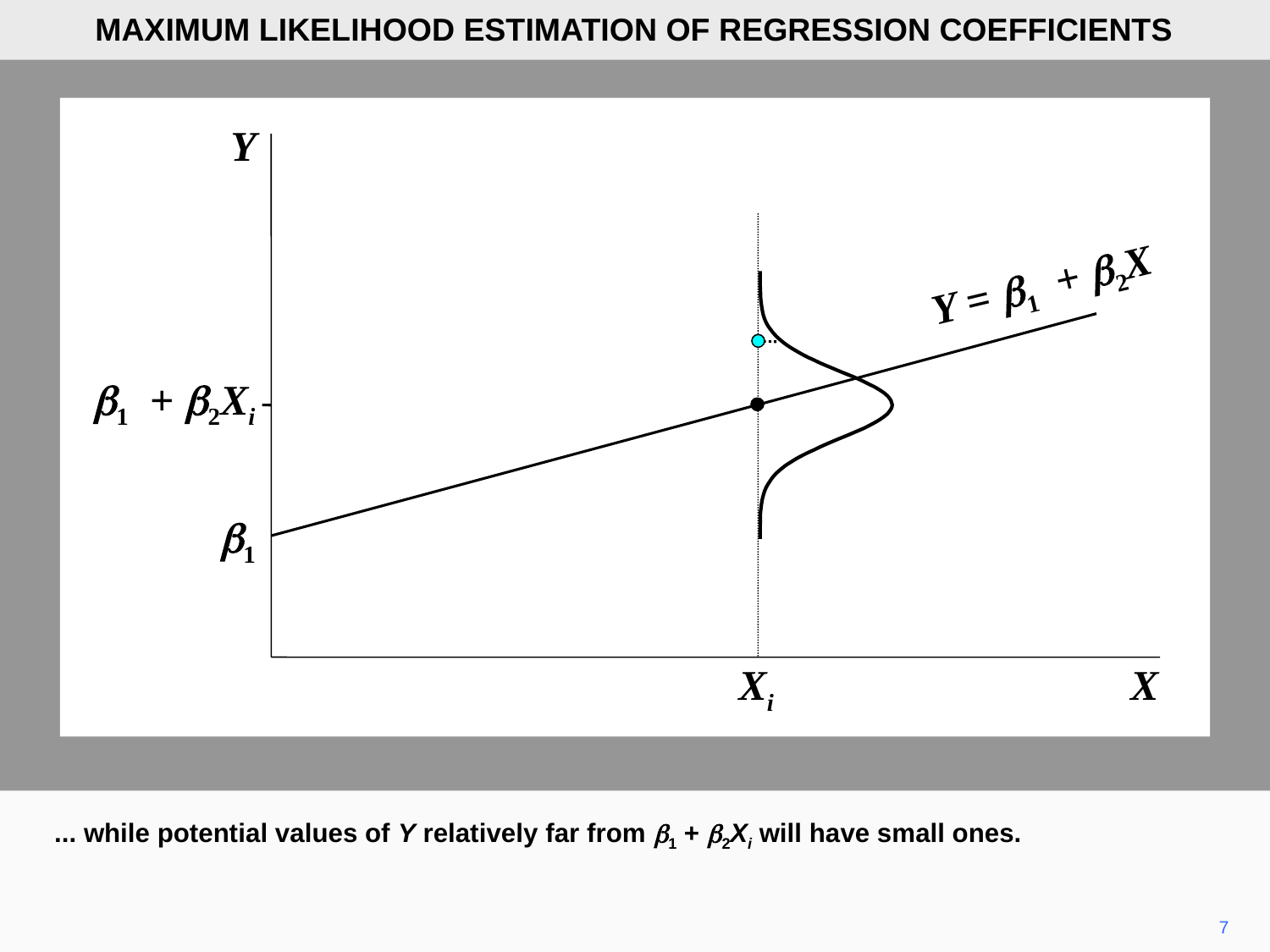

MAXIMUM LIKELIHOOD ESTIMATION OF REGRESSION COEFFICIENTS

Y

Y = β1 + β2X

β1 + β2Xi

β1
Xi
X

... while potential values of Y relatively far from β1 + β2Xi will have small ones.
7